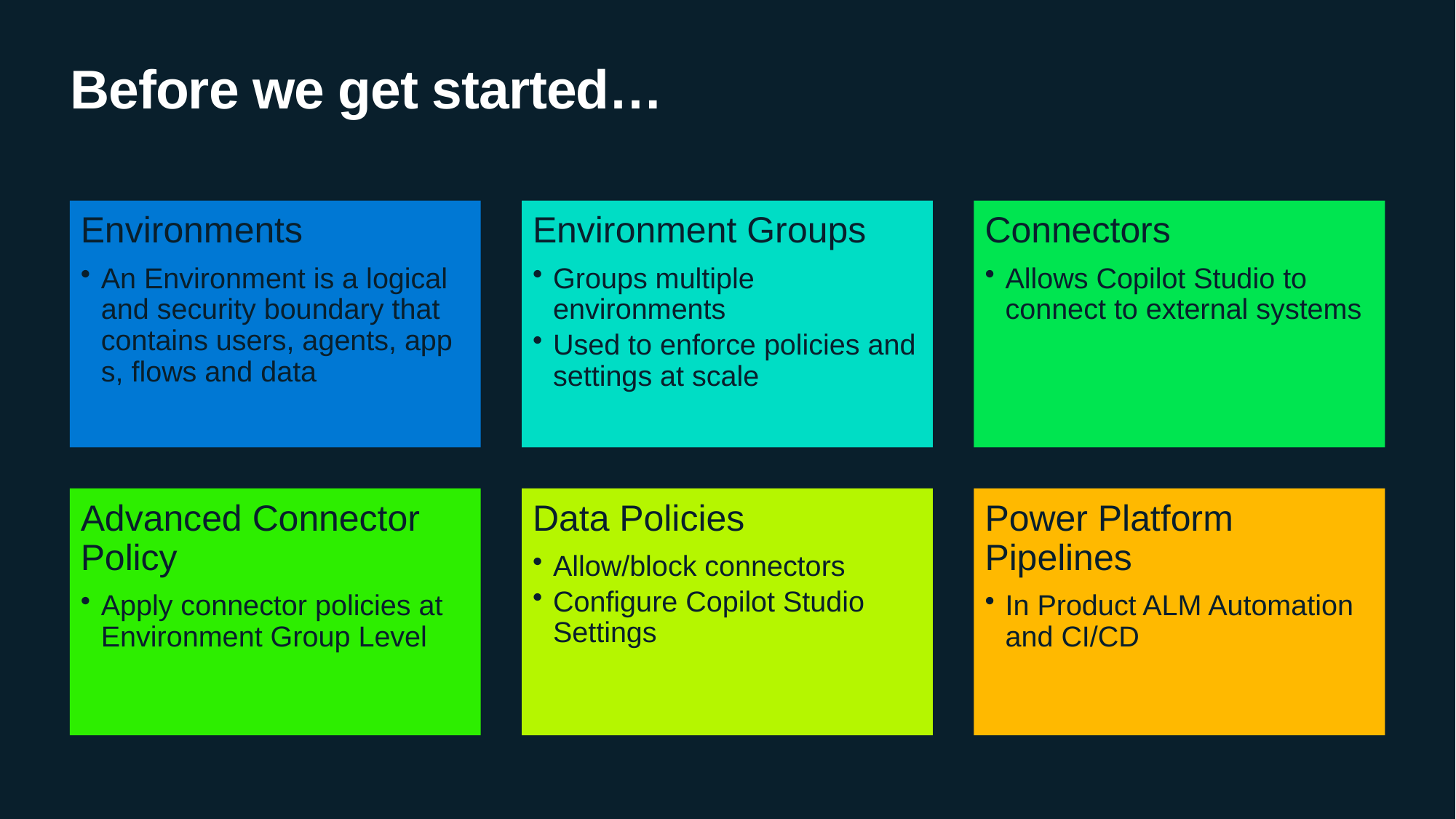

# Before we get started…
Environments
An Environment is a logical and security boundary that contains users, agents, app s, flows and data
Environment Groups
Groups multiple environments
Used to enforce policies and settings at scale
Connectors
Allows Copilot Studio to connect to external systems
Advanced Connector Policy
Apply connector policies at Environment Group Level
Data Policies
Allow/block connectors
Configure Copilot Studio Settings
Power Platform Pipelines
In Product ALM Automation and CI/CD